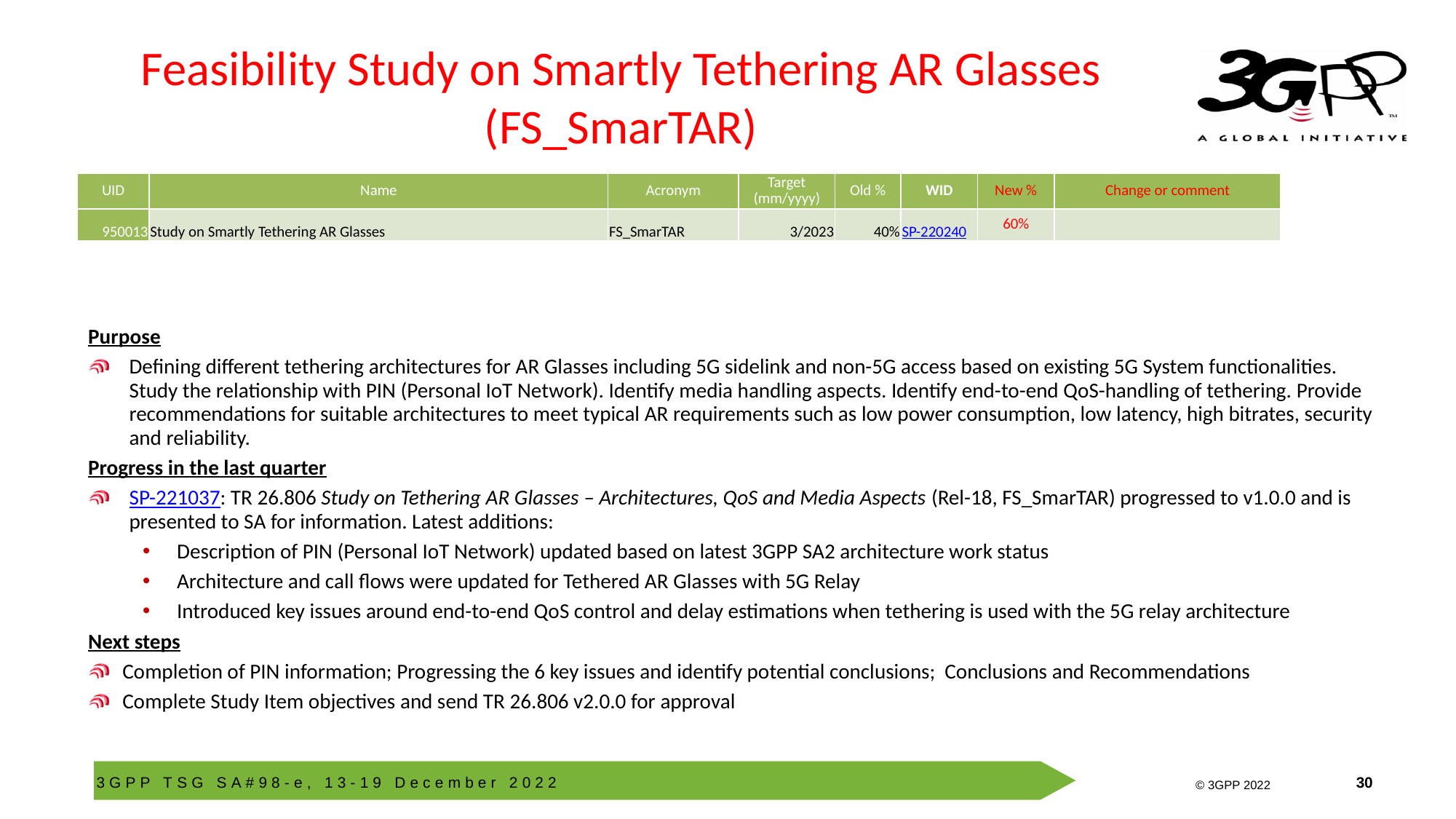

# Feasibility Study on Smartly Tethering AR Glasses (FS_SmarTAR)
| UID | Name | Acronym | Target (mm/yyyy) | Old % | WID | New % | Change or comment |
| --- | --- | --- | --- | --- | --- | --- | --- |
| 950013 | Study on Smartly Tethering AR Glasses | FS\_SmarTAR | 3/2023 | 40% | SP-220240 | 60% |  |
Purpose
Defining different tethering architectures for AR Glasses including 5G sidelink and non-5G access based on existing 5G System functionalities.  Study the relationship with PIN (Personal IoT Network). Identify media handling aspects. Identify end-to-end QoS-handling of tethering. Provide recommendations for suitable architectures to meet typical AR requirements such as low power consumption, low latency, high bitrates, security and reliability.
Progress in the last quarter
SP-221037: TR 26.806 Study on Tethering AR Glasses – Architectures, QoS and Media Aspects (Rel-18, FS_SmarTAR) progressed to v1.0.0 and is presented to SA for information. Latest additions:
Description of PIN (Personal IoT Network) updated based on latest 3GPP SA2 architecture work status
Architecture and call flows were updated for Tethered AR Glasses with 5G Relay
Introduced key issues around end-to-end QoS control and delay estimations when tethering is used with the 5G relay architecture
Next steps
Completion of PIN information; Progressing the 6 key issues and identify potential conclusions;  Conclusions and Recommendations
Complete Study Item objectives and send TR 26.806 v2.0.0 for approval